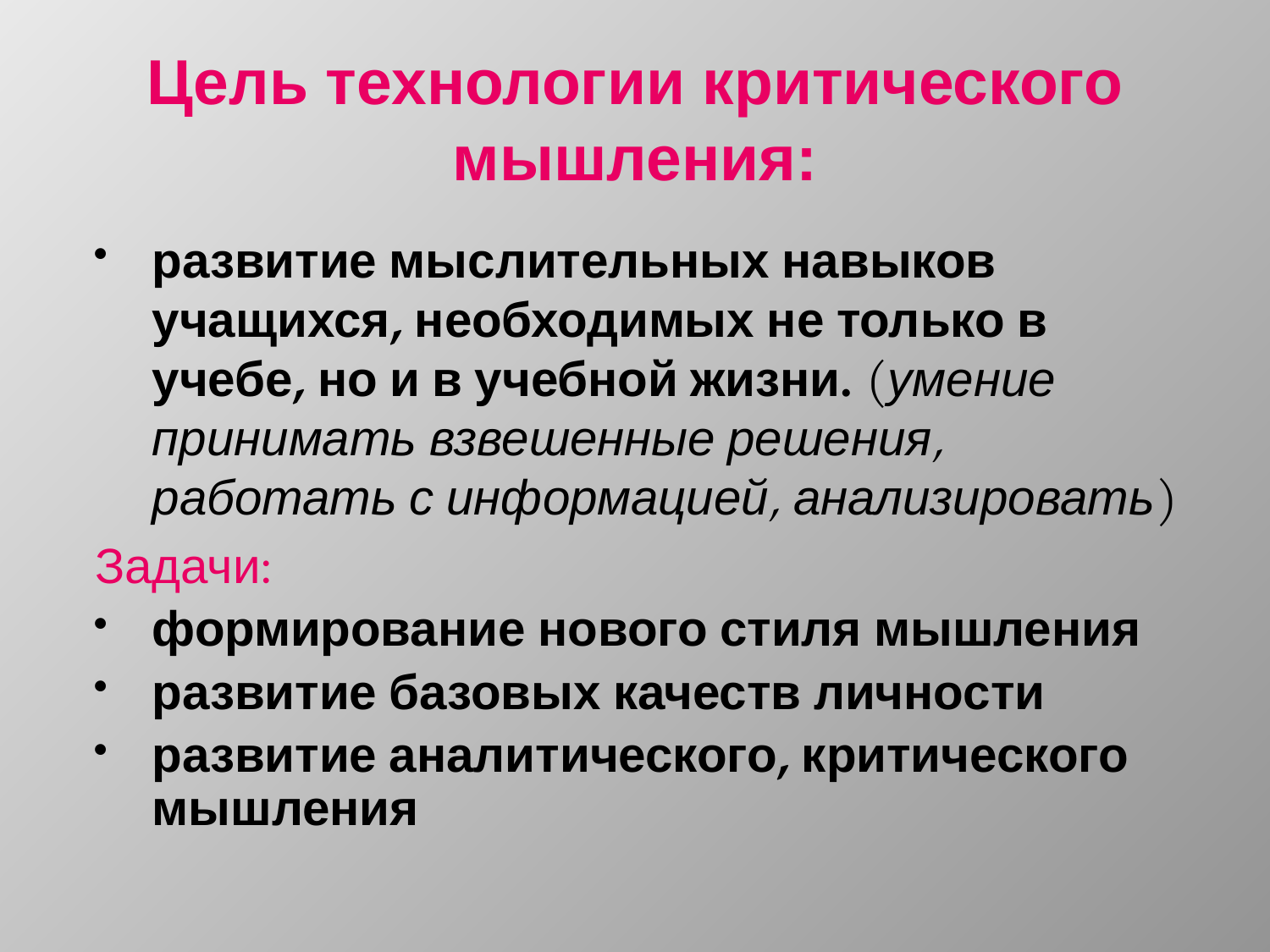

# Цель технологии критического мышления:
развитие мыслительных навыков учащихся, необходимых не только в учебе, но и в учебной жизни. (умение принимать взвешенные решения, работать с информацией, анализировать)
Задачи:
формирование нового стиля мышления
развитие базовых качеств личности
развитие аналитического, критического мышления